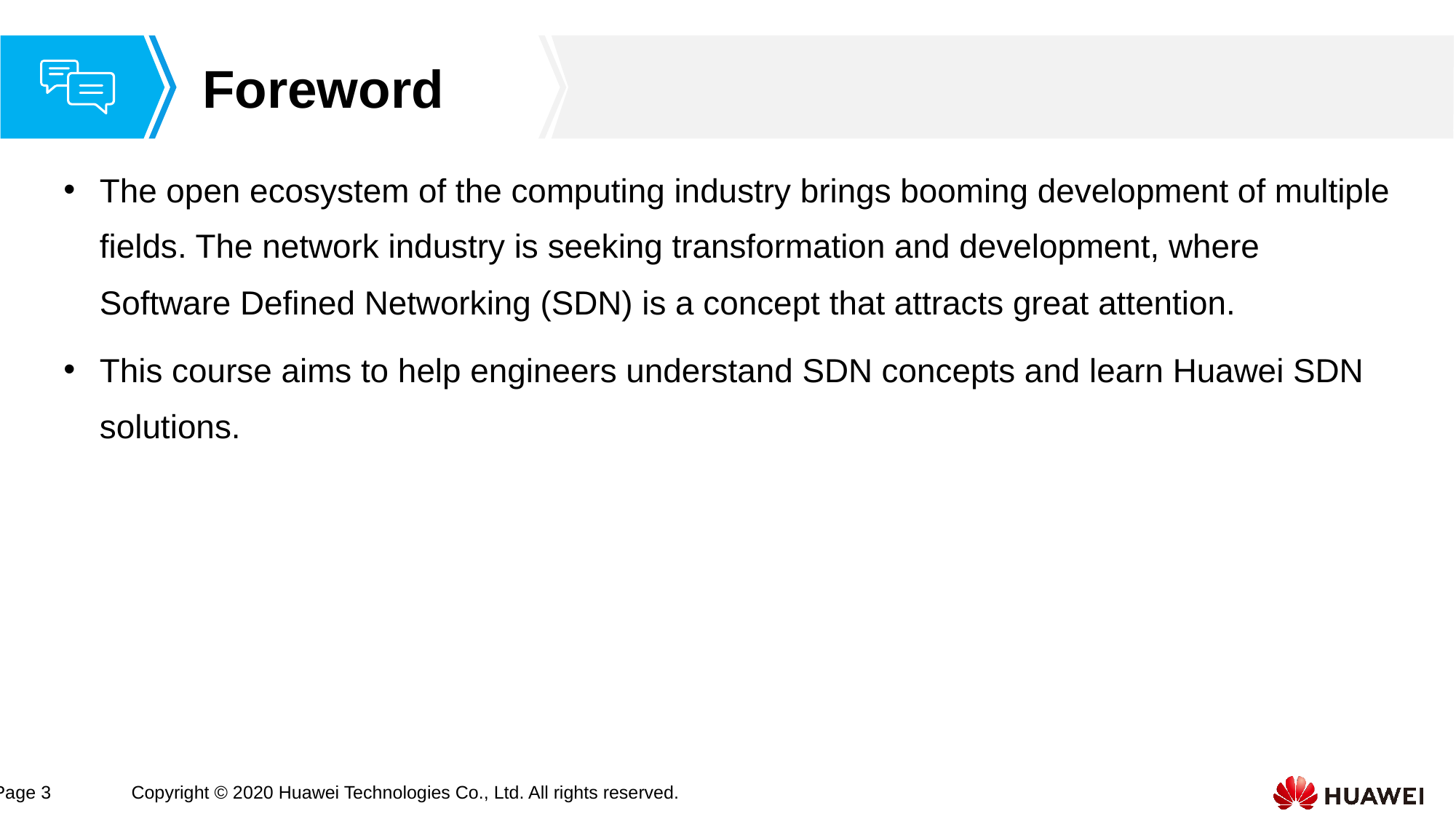

The open ecosystem of the computing industry brings booming development of multiple fields. The network industry is seeking transformation and development, where Software Defined Networking (SDN) is a concept that attracts great attention.
This course aims to help engineers understand SDN concepts and learn Huawei SDN solutions.